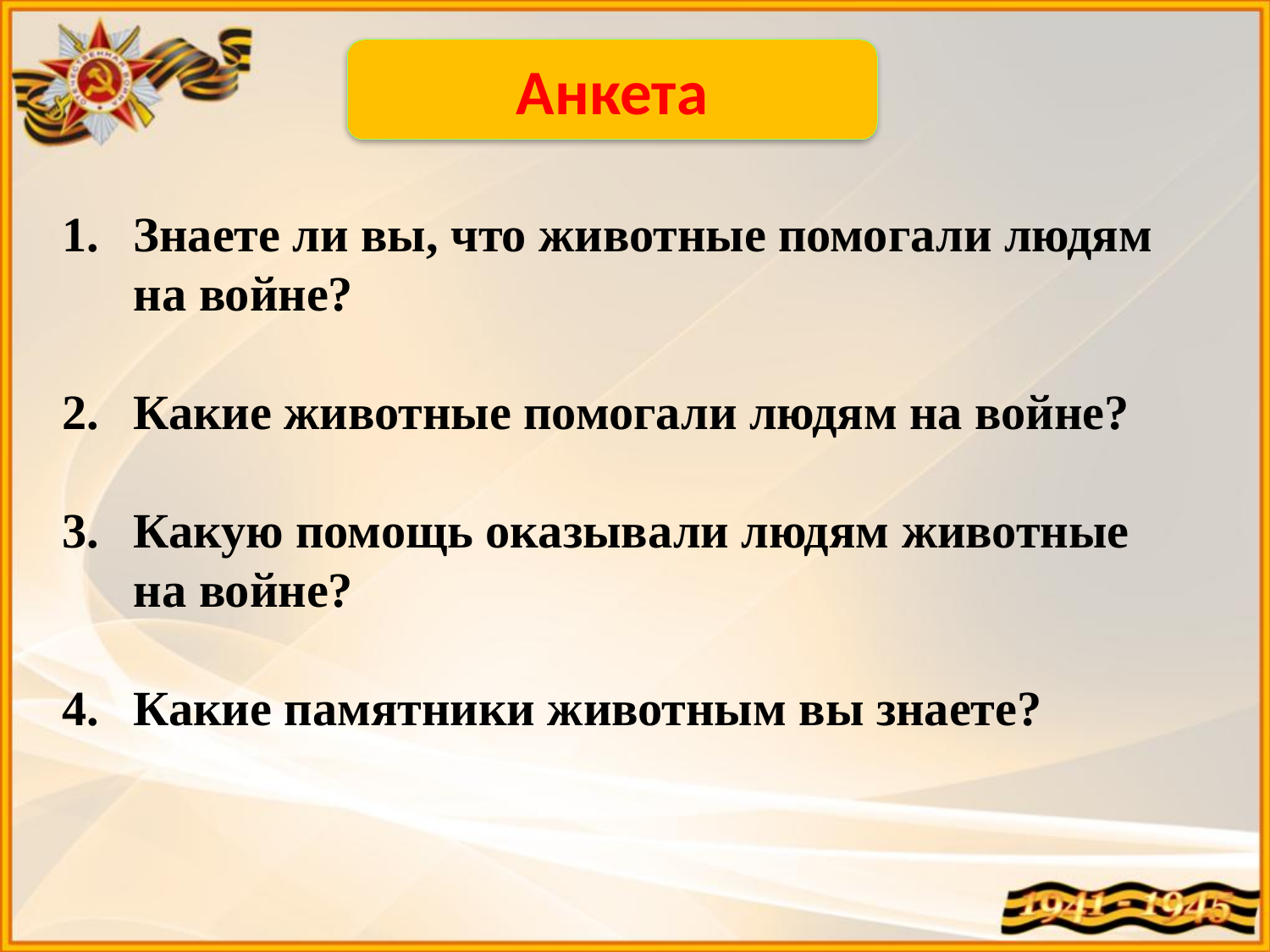

Анкета

Знаете ли вы, что животные помогали людям на войне?

Какие животные помогали людям на войне?

Какую помощь оказывали людям животные на войне?

Какие памятники животным вы знаете?